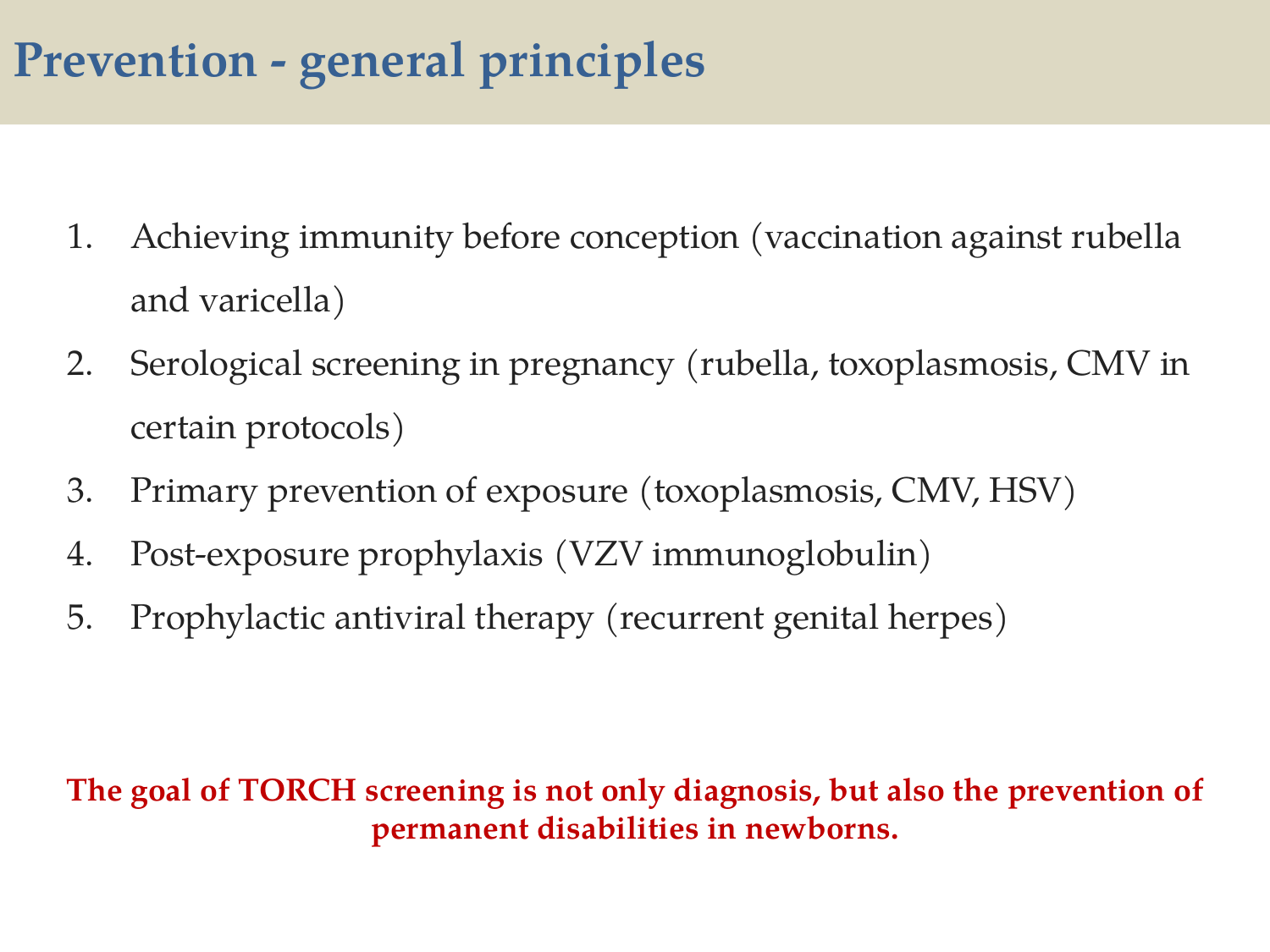

# Prevention - general principles
Achieving immunity before conception (vaccination against rubella and varicella)
Serological screening in pregnancy (rubella, toxoplasmosis, CMV in certain protocols)
Primary prevention of exposure (toxoplasmosis, CMV, HSV)
Post-exposure prophylaxis (VZV immunoglobulin)
Prophylactic antiviral therapy (recurrent genital herpes)
The goal of TORCH screening is not only diagnosis, but also the prevention of permanent disabilities in newborns.